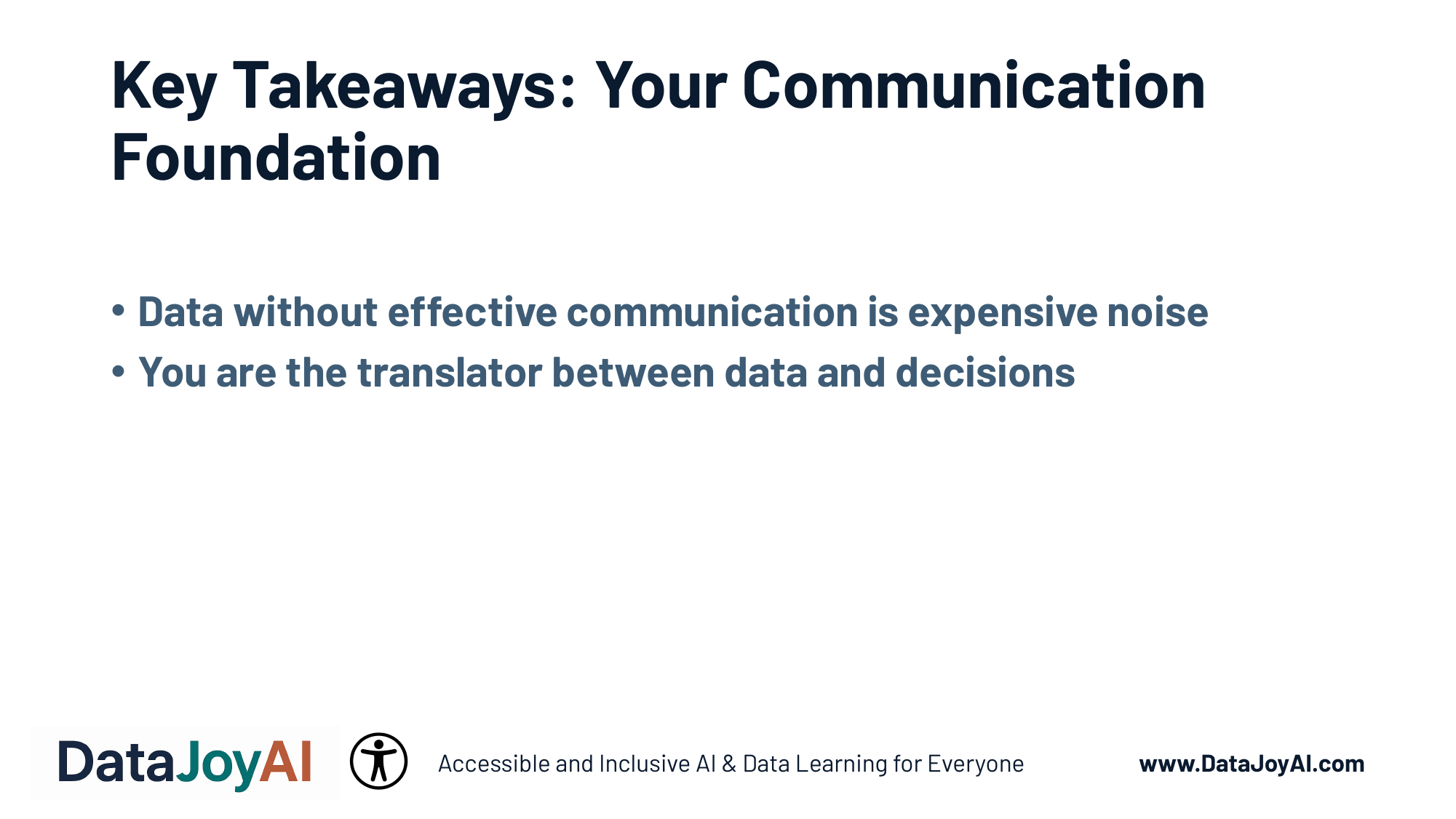

# Key Takeaways: Your Communication Foundation

Data without effective communication is expensive noise
You are the translator between data and decisions